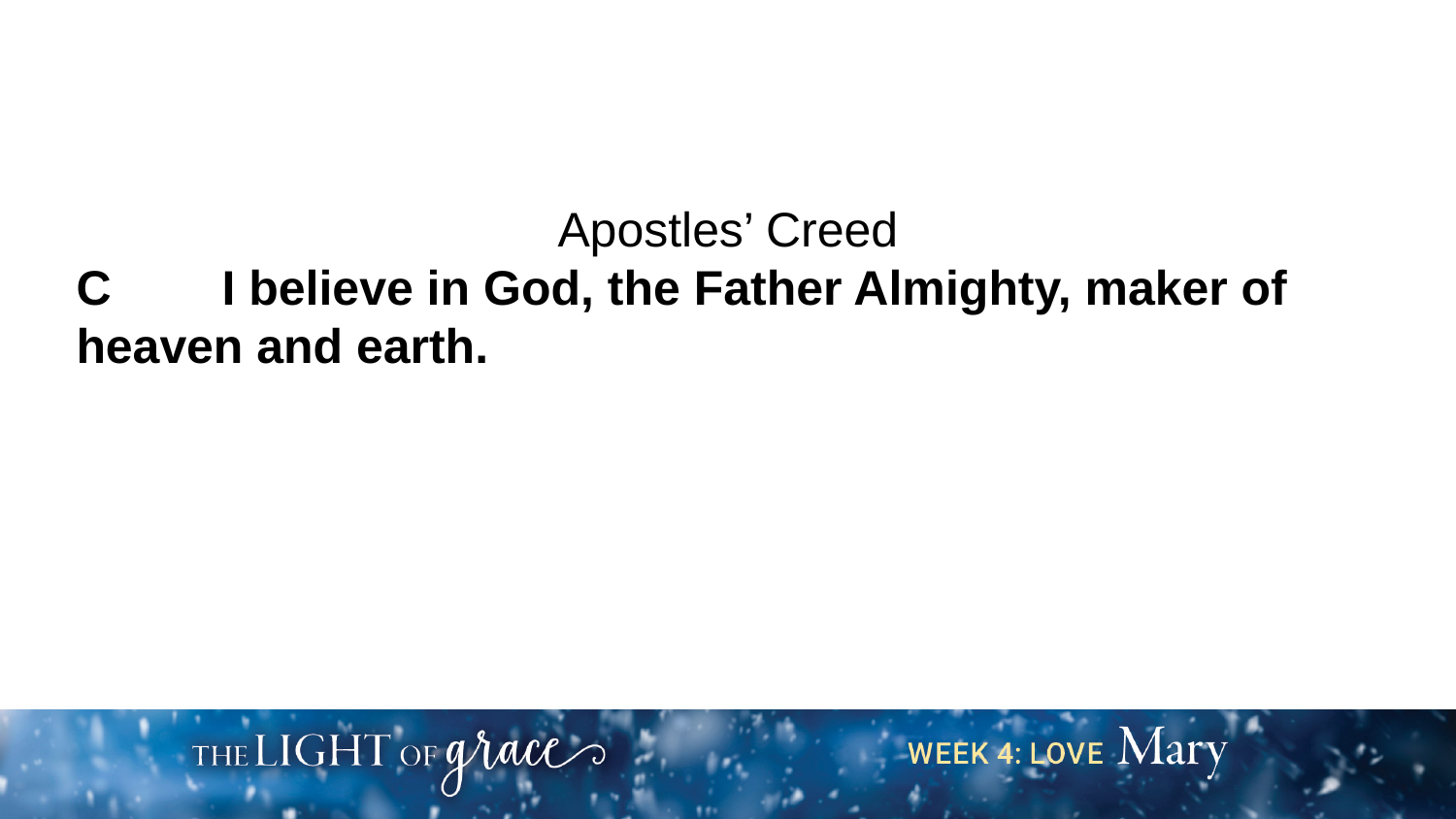

Apostles’ Creed
C	I believe in God, the Father Almighty, maker of heaven and earth.